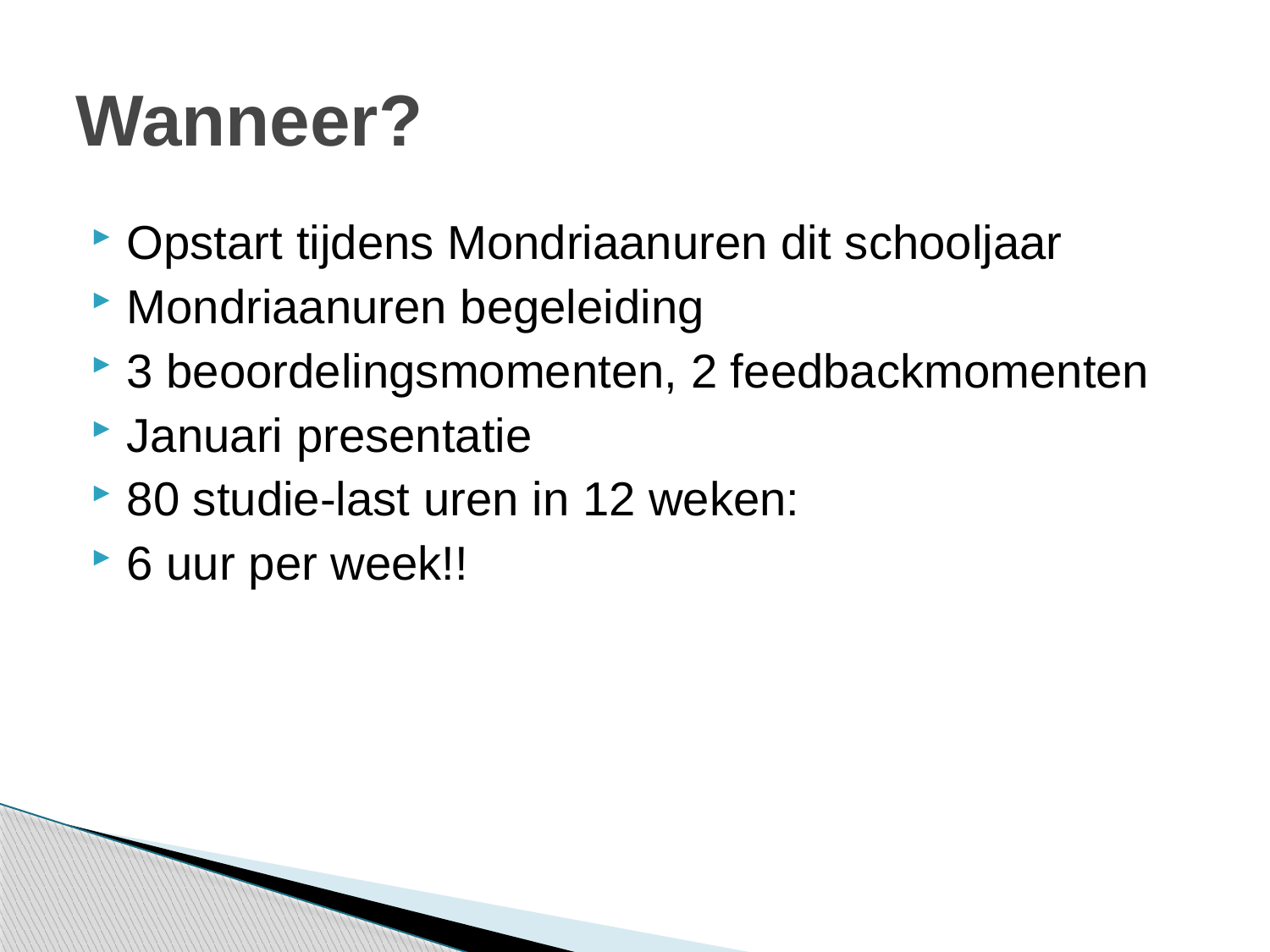

# Wanneer?
Opstart tijdens Mondriaanuren dit schooljaar
Mondriaanuren begeleiding
3 beoordelingsmomenten, 2 feedbackmomenten
Januari presentatie
80 studie-last uren in 12 weken:
6 uur per week!!